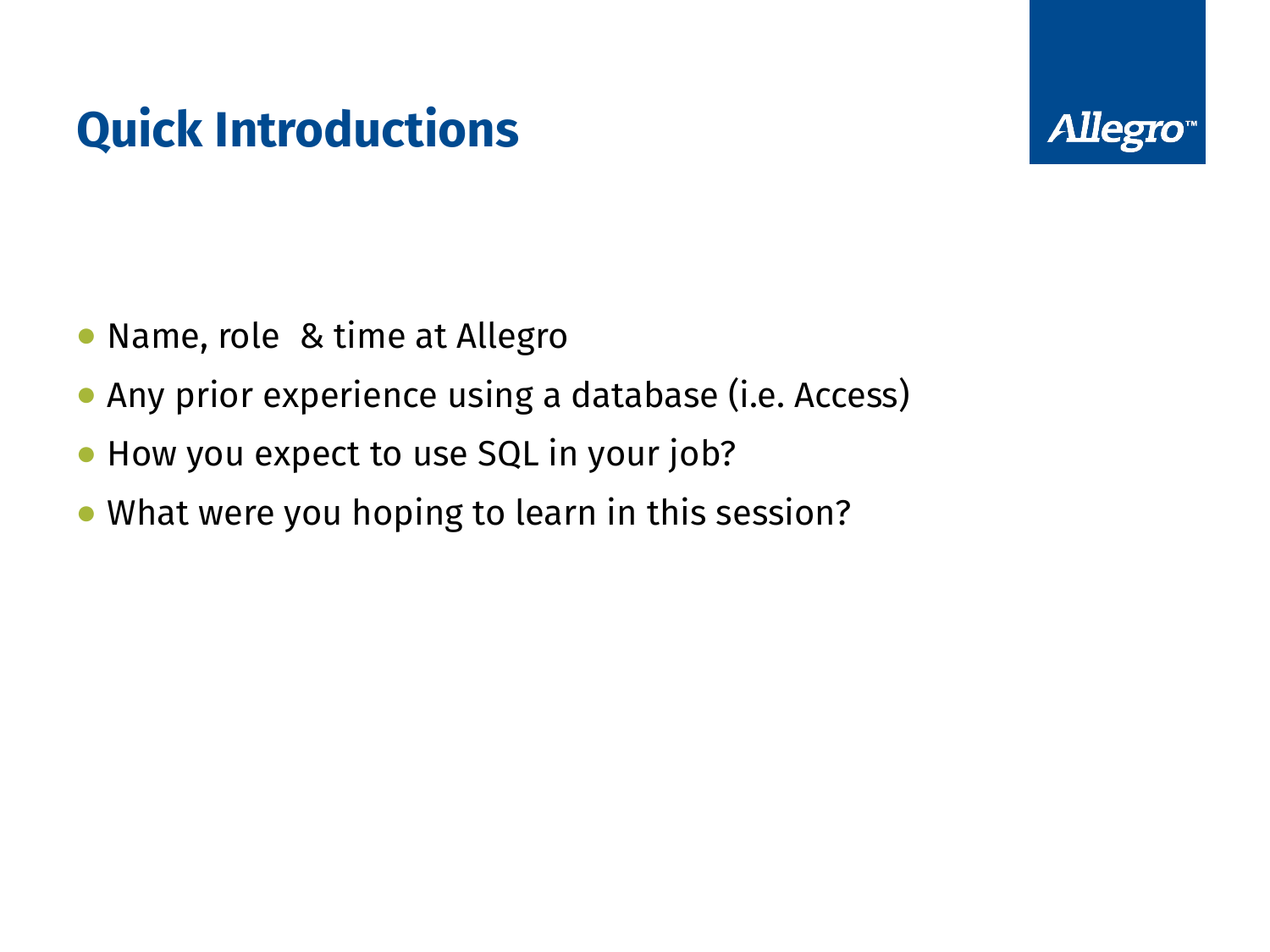

# Quick Introductions

Name, role  & time at Allegro
Any prior experience using a database (i.e. Access)
How you expect to use SQL in your job?
What were you hoping to learn in this session?